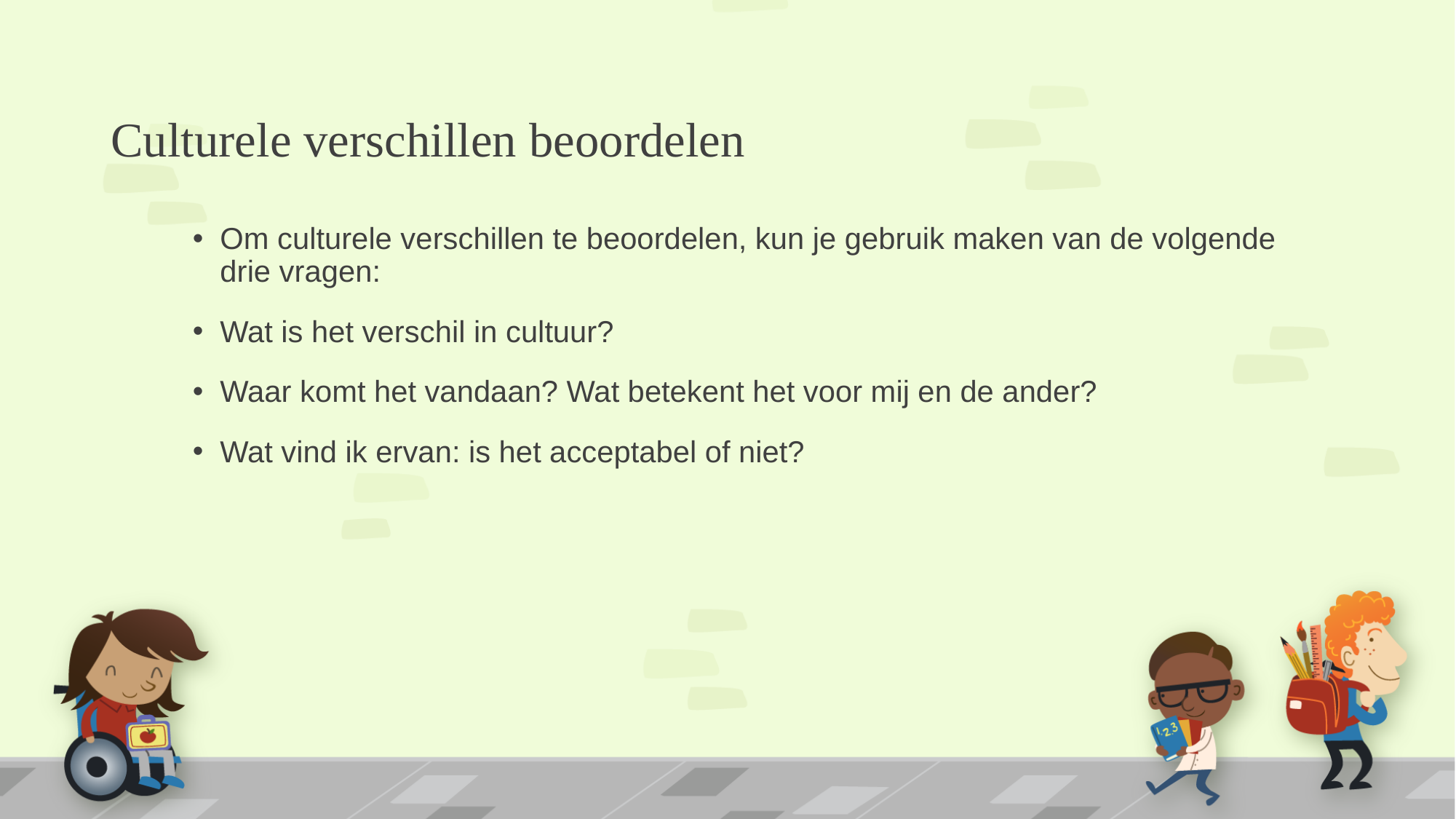

# Culturele verschillen beoordelen
Om culturele verschillen te beoordelen, kun je gebruik maken van de volgende drie vragen:
Wat is het verschil in cultuur?
Waar komt het vandaan? Wat betekent het voor mij en de ander?
Wat vind ik ervan: is het acceptabel of niet?